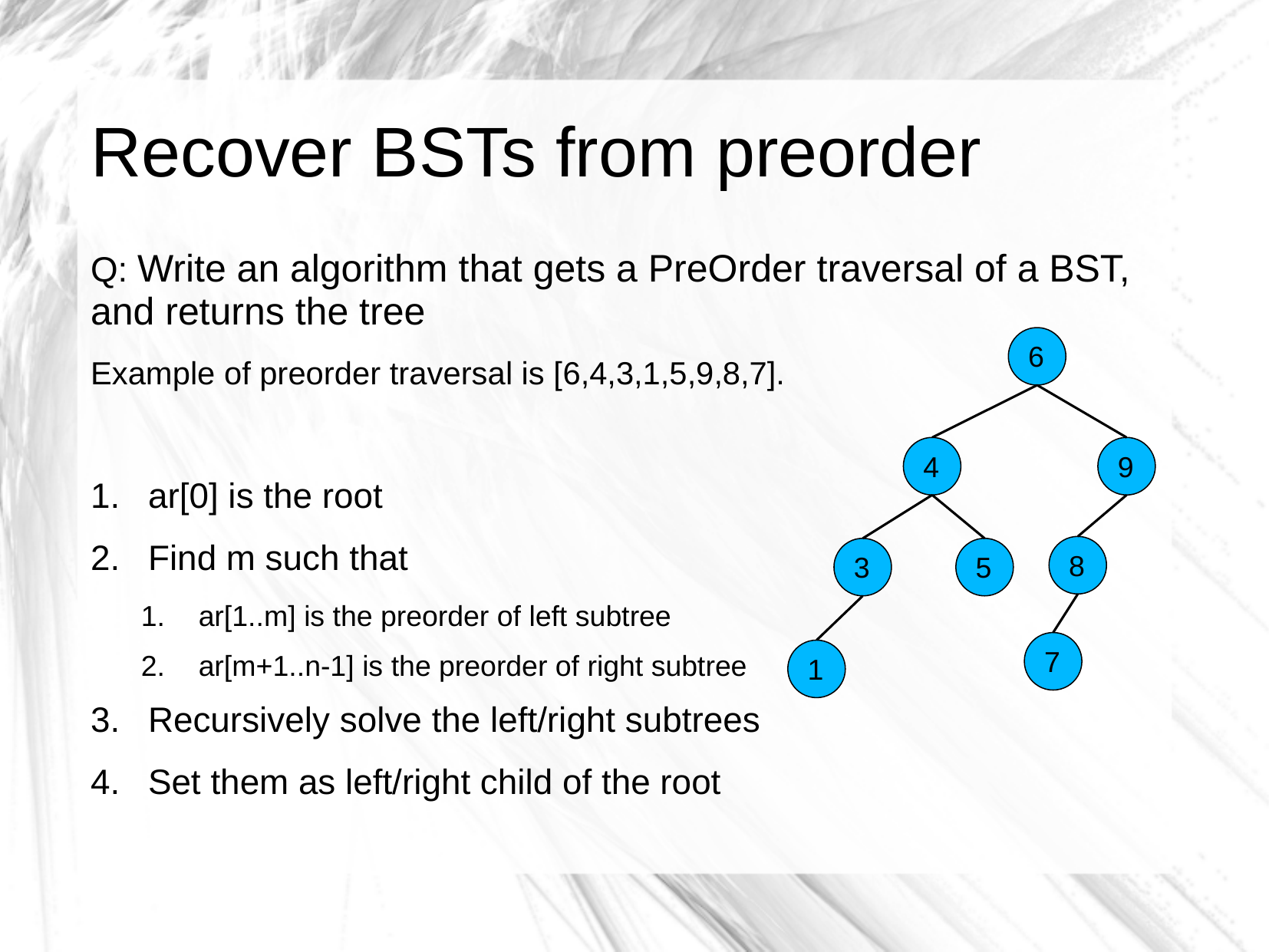

# Recover BSTs from preorder
Q: Write an algorithm that gets a PreOrder traversal of a BST, and returns the tree
Example of preorder traversal is [6,4,3,1,5,9,8,7].

ar[0] is the root
Find m such that
ar[1..m] is the preorder of left subtree
ar[m+1..n-1] is the preorder of right subtree
Recursively solve the left/right subtrees
Set them as left/right child of the root
6
4
9
8
3
5
7
1